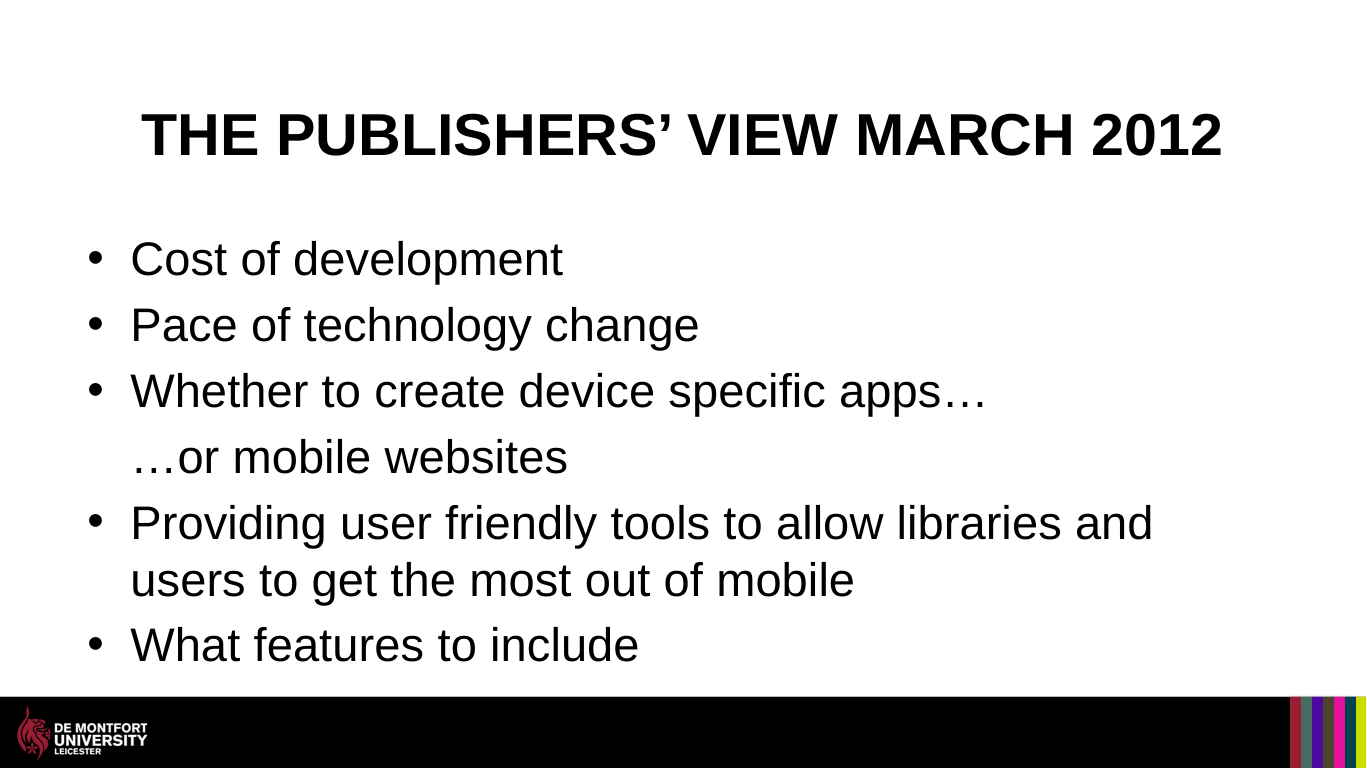

# The publishers’ view March 2012
Cost of development
Pace of technology change
Whether to create device specific apps…
	…or mobile websites
Providing user friendly tools to allow libraries and users to get the most out of mobile
What features to include